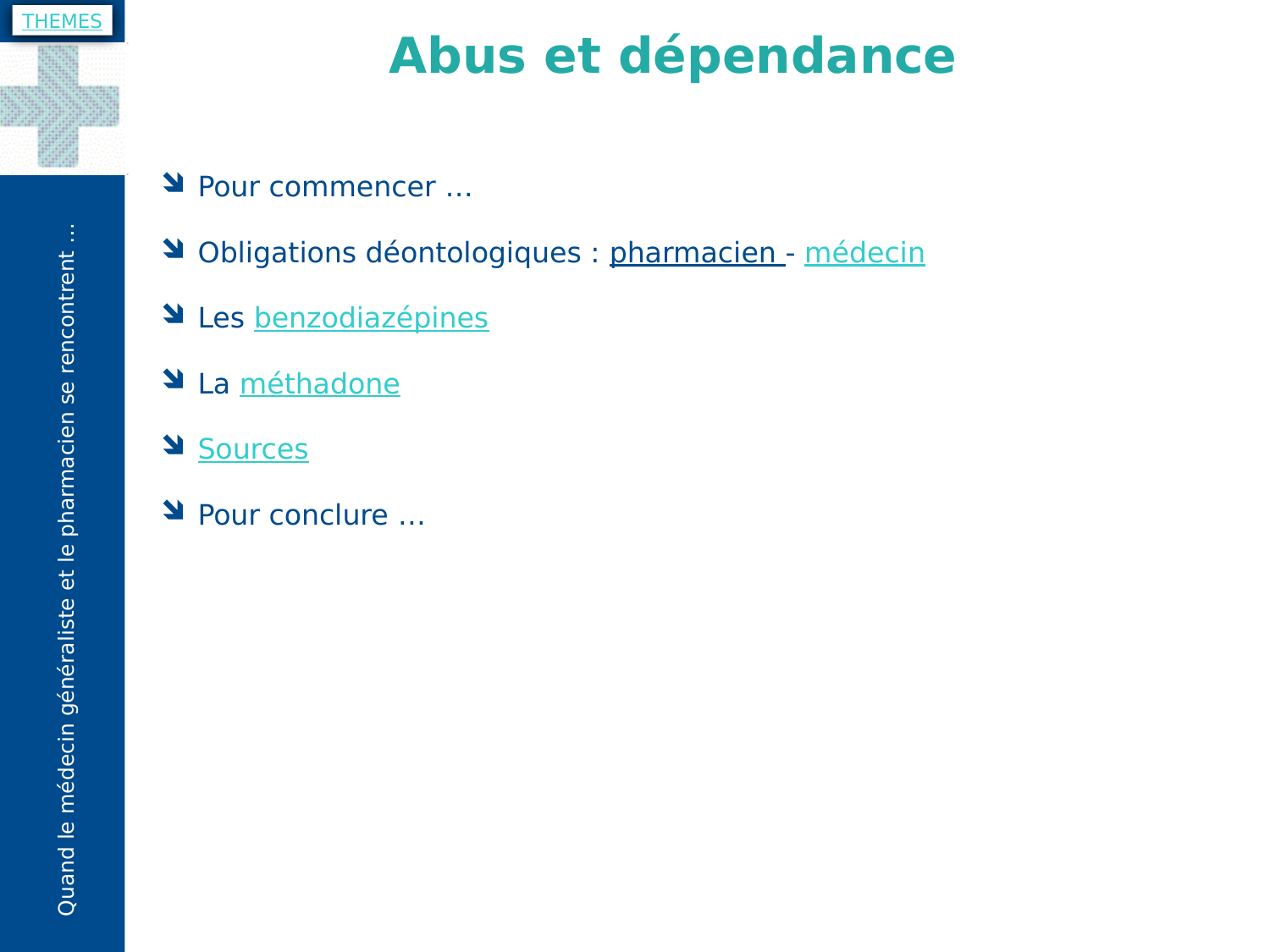

THEMES
Abus et dépendance
Pour commencer …
Obligations déontologiques : pharmacien - médecin
Les benzodiazépines
La méthadone
Sources
Pour conclure …